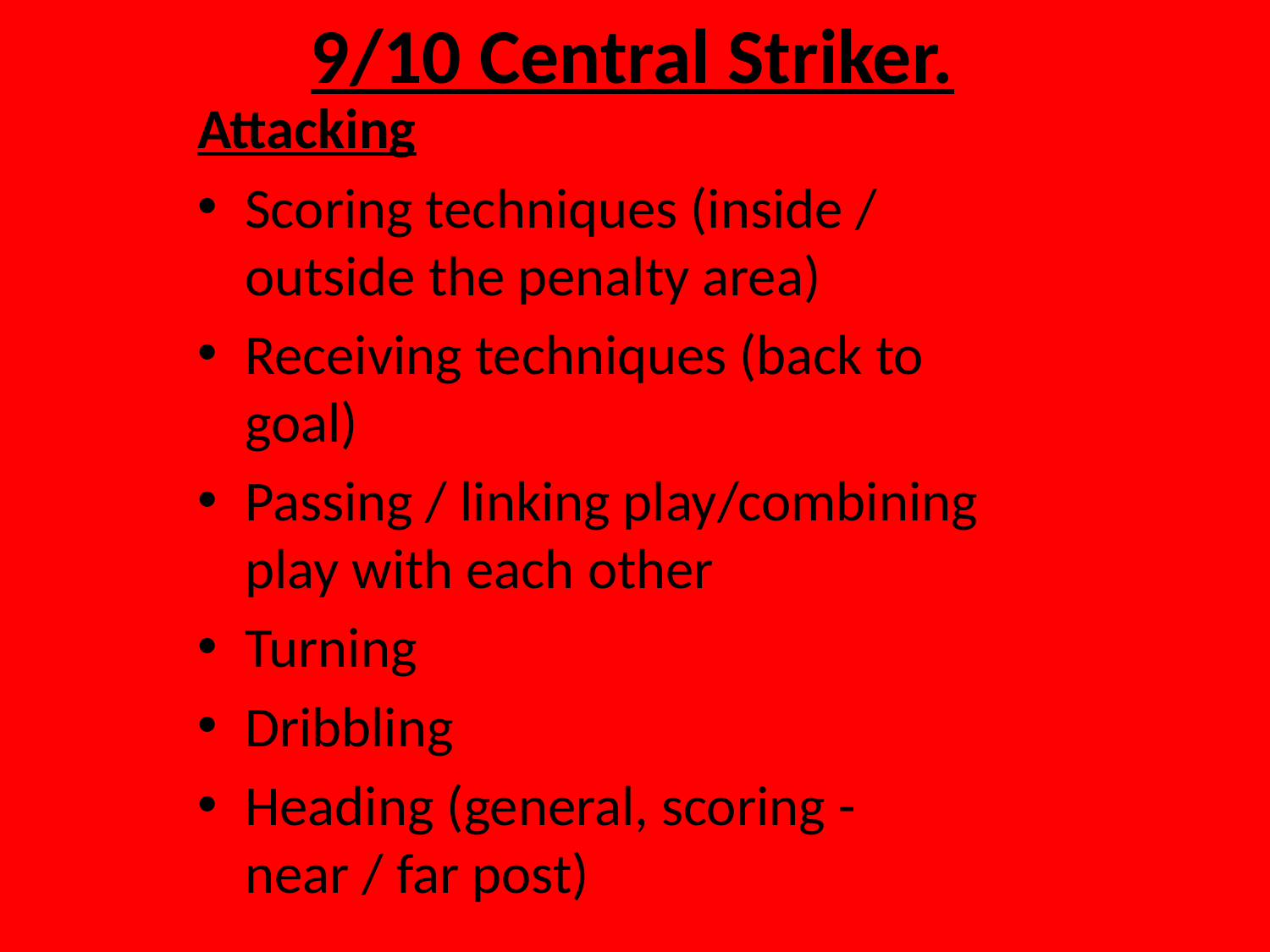

9/10 Central Striker.
Attacking
Scoring techniques (inside / outside the penalty area)
Receiving techniques (back to goal)
Passing / linking play/combining play with each other
Turning
Dribbling
Heading (general, scoring - near / far post)